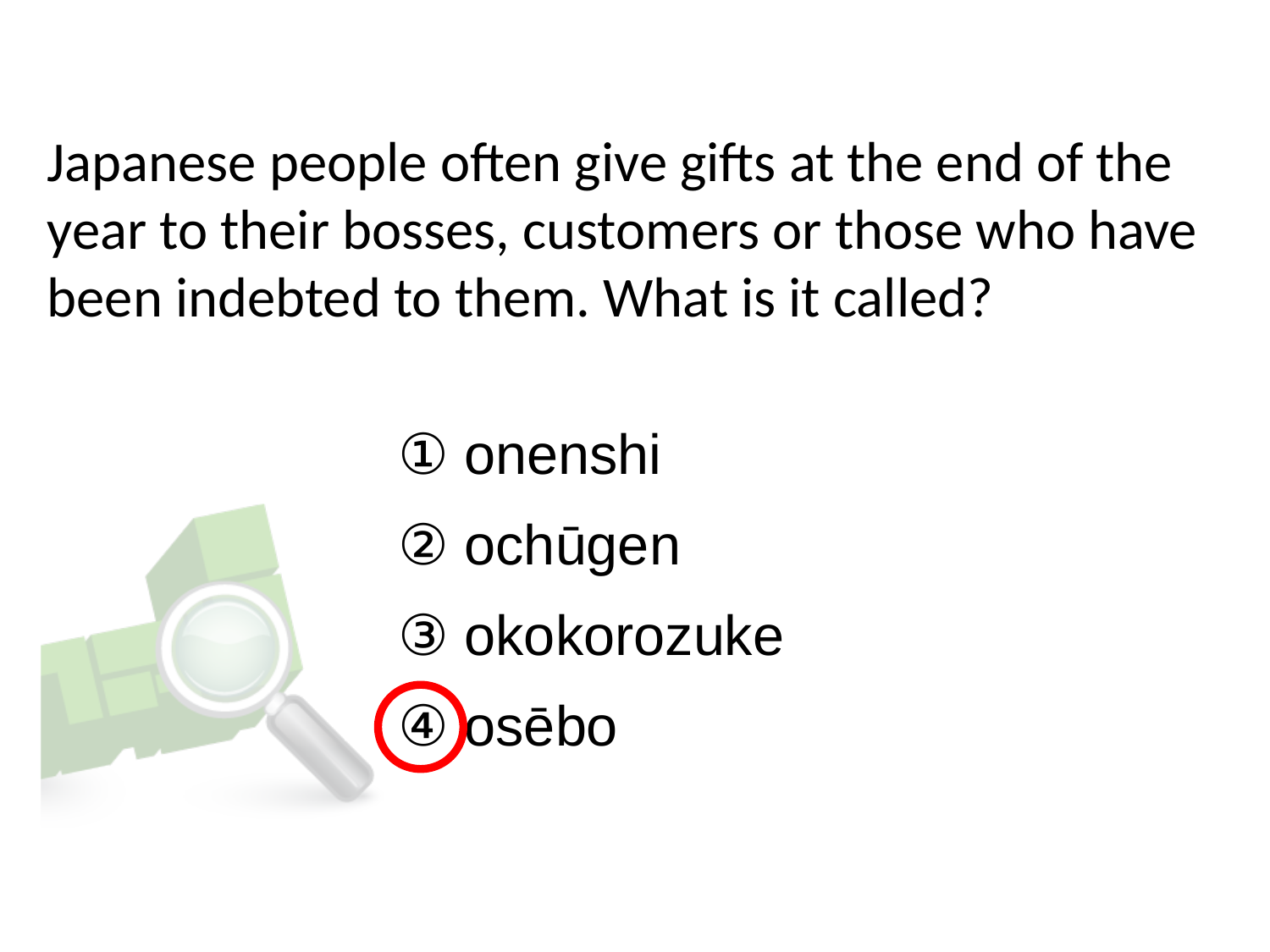

# Japanese people often give gifts at the end of the year to their bosses, customers or those who have been indebted to them. What is it called?
① onenshi
② ochūgen
③ okokorozuke
④ osēbo